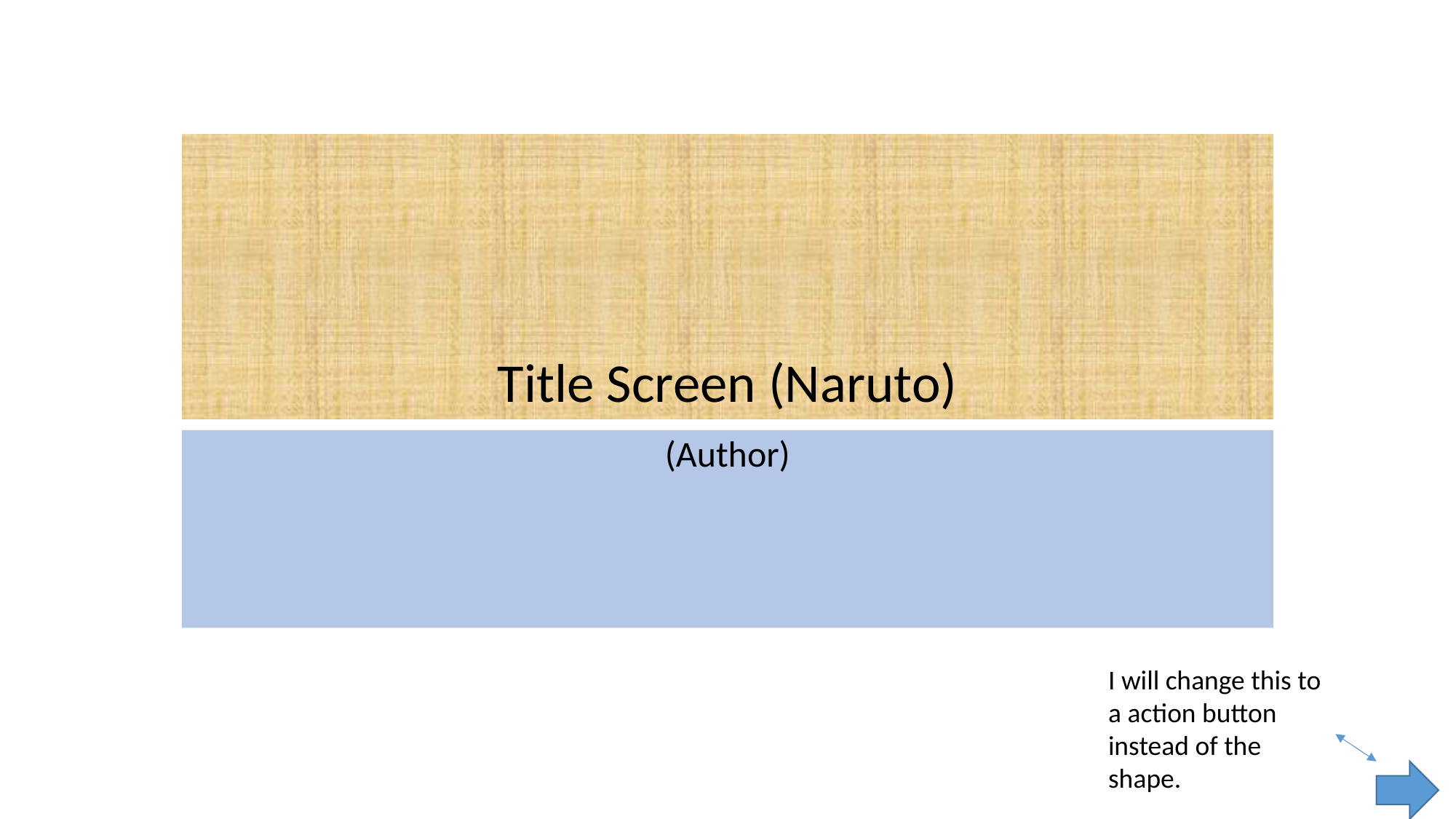

# Title Screen (Naruto)
(Author)
I will change this to a action button instead of the shape.